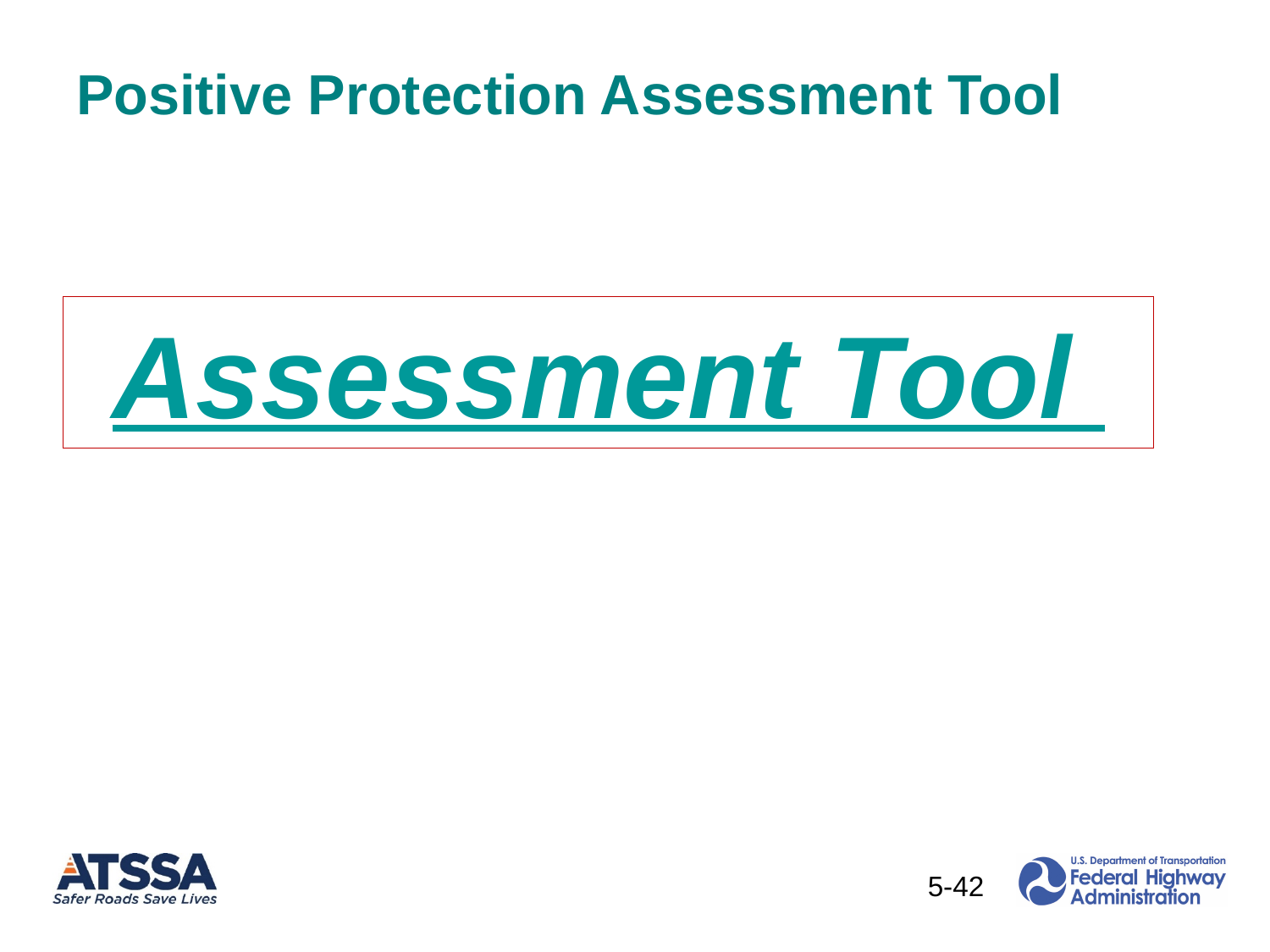

# Positive Protection Assessment Tool
Assessment Tool